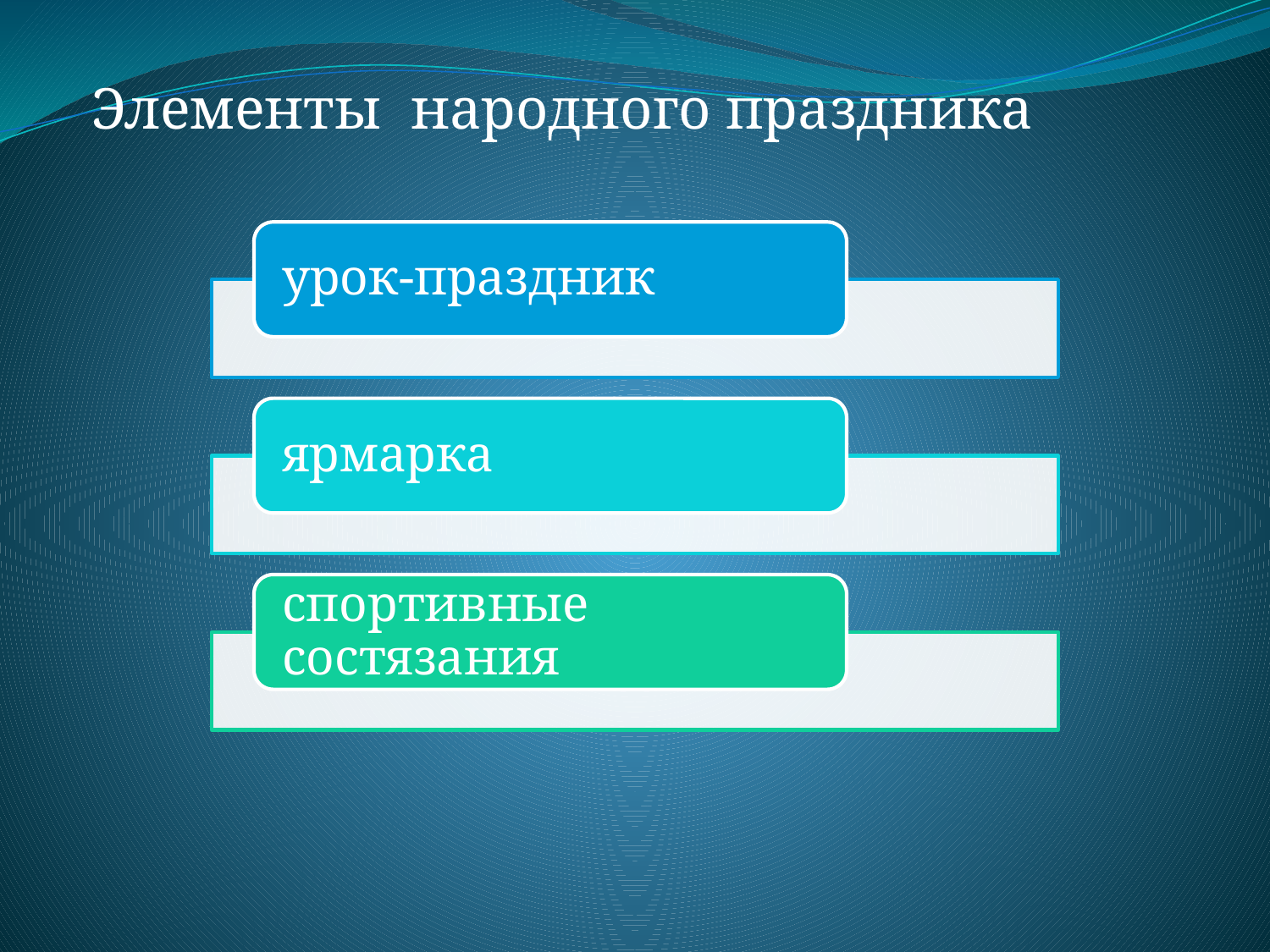

Элементы  народного праздника
урок-праздник
ярмарка
спортивные состязания